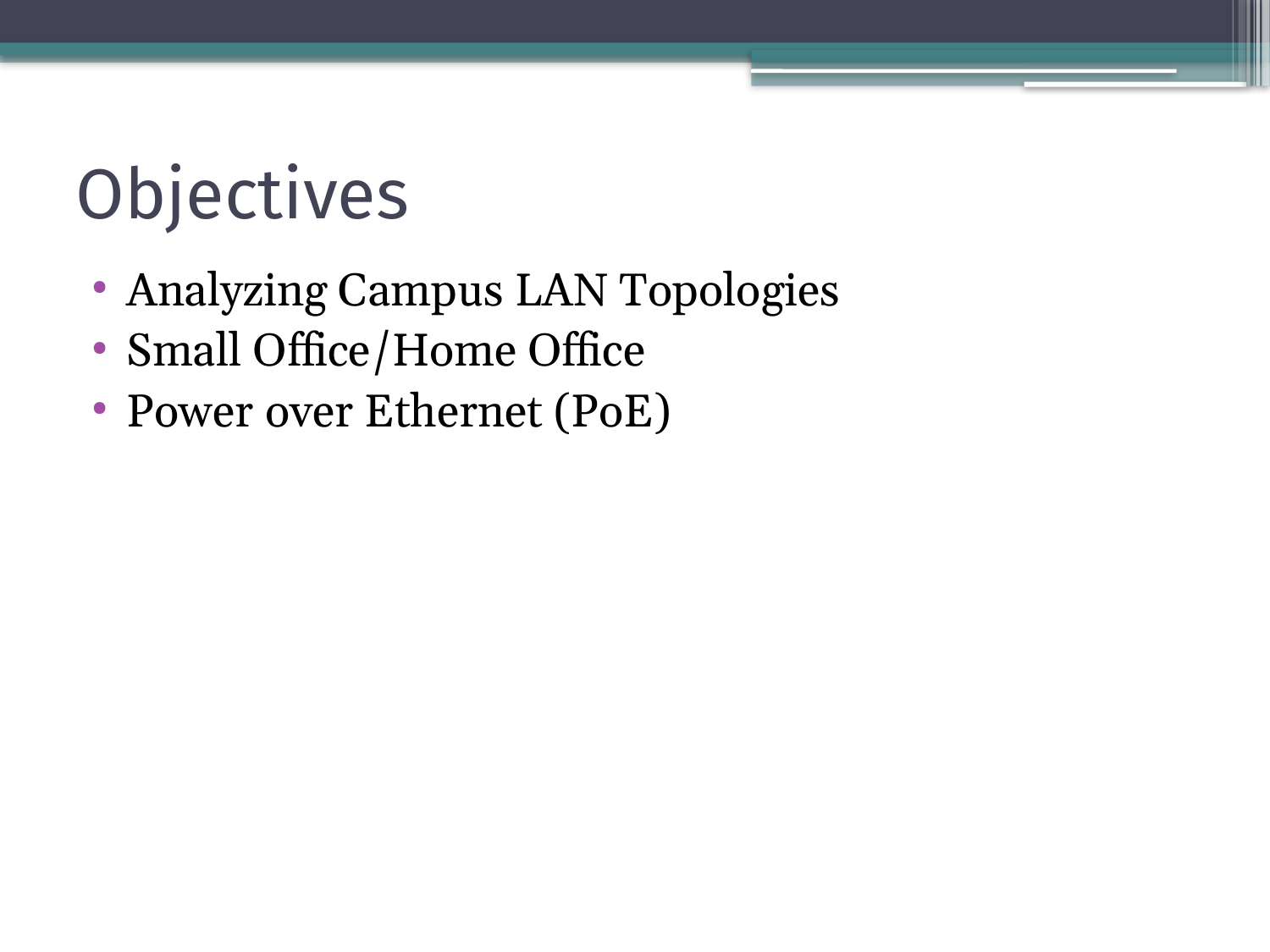

# Objectives
Analyzing Campus LAN Topologies
Small Office/Home Office
Power over Ethernet (PoE)